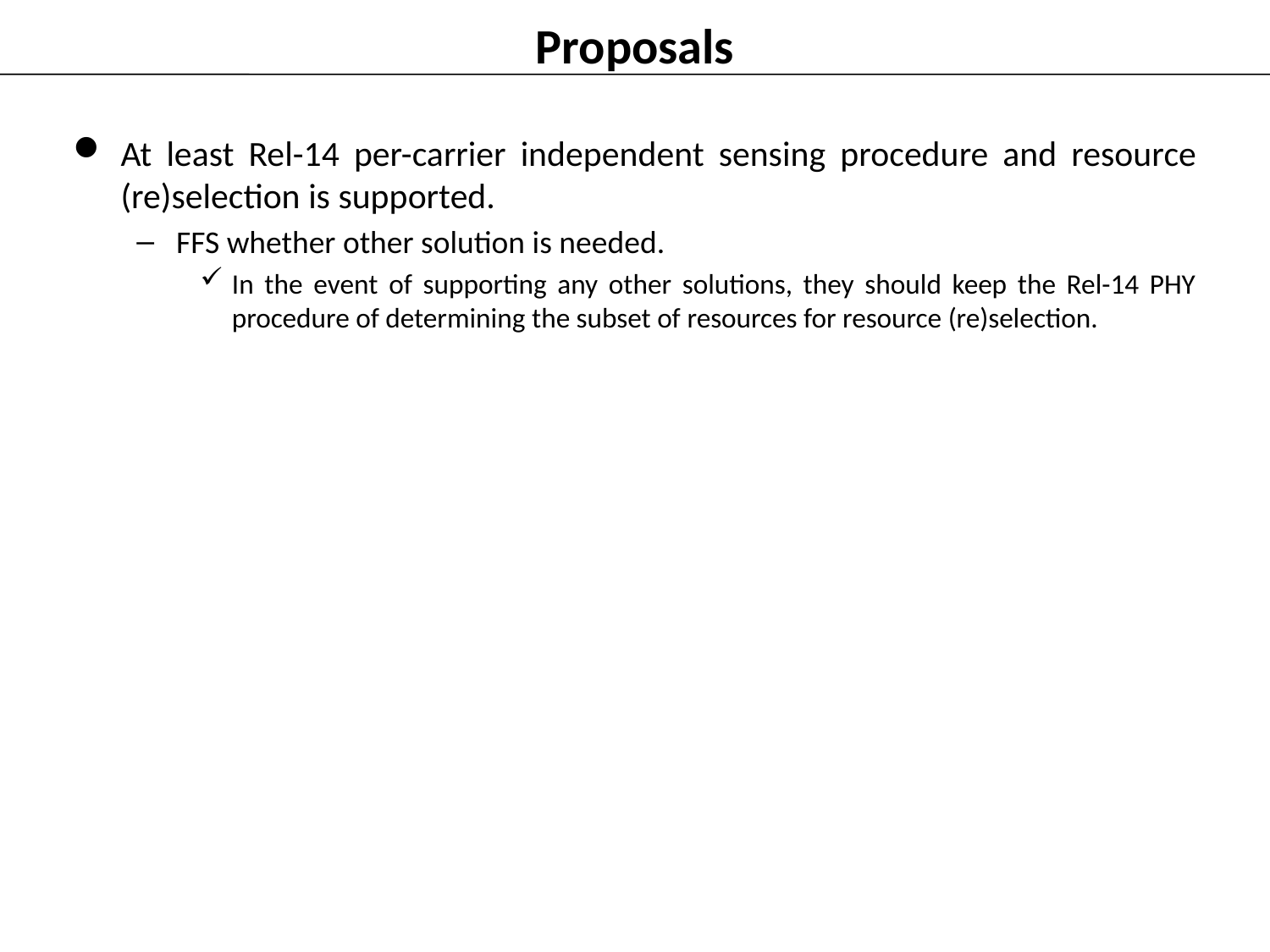

# Proposals
At least Rel-14 per-carrier independent sensing procedure and resource (re)selection is supported.
FFS whether other solution is needed.
In the event of supporting any other solutions, they should keep the Rel-14 PHY procedure of determining the subset of resources for resource (re)selection.